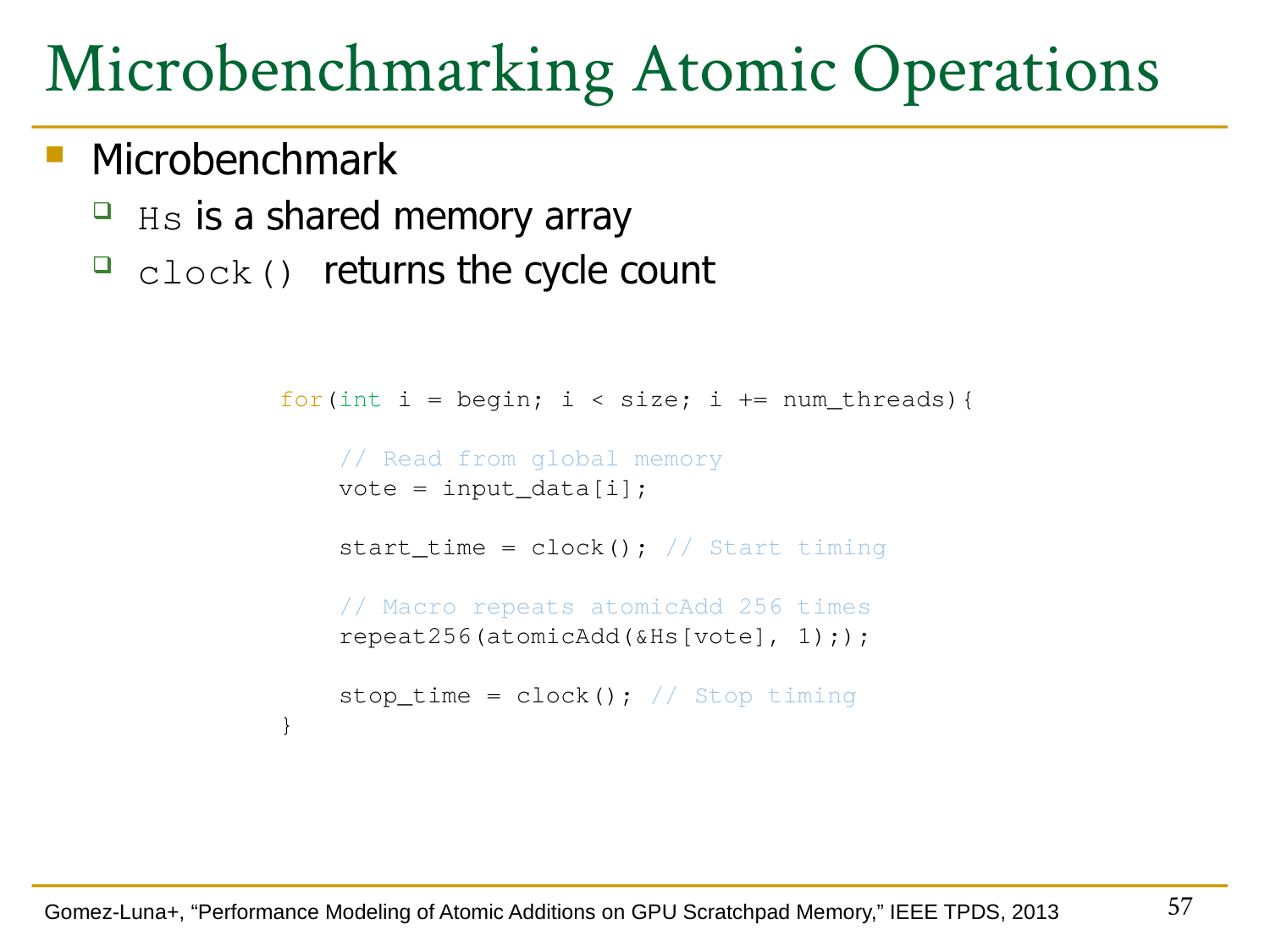

# Microbenchmarking Atomic Operations
Microbenchmark
Hs is a shared memory array
clock() returns the cycle count

for(int i = begin; i < size; i += num_threads){

    // Read from global memory
    vote = input_data[i];

    start_time = clock(); // Start timing

    // Macro repeats atomicAdd 256 times
    repeat256(atomicAdd(&Hs[vote], 1););

    stop_time = clock(); // Stop timing
}
57
Gomez-Luna+, “Performance Modeling of Atomic Additions on GPU Scratchpad Memory,” IEEE TPDS, 2013